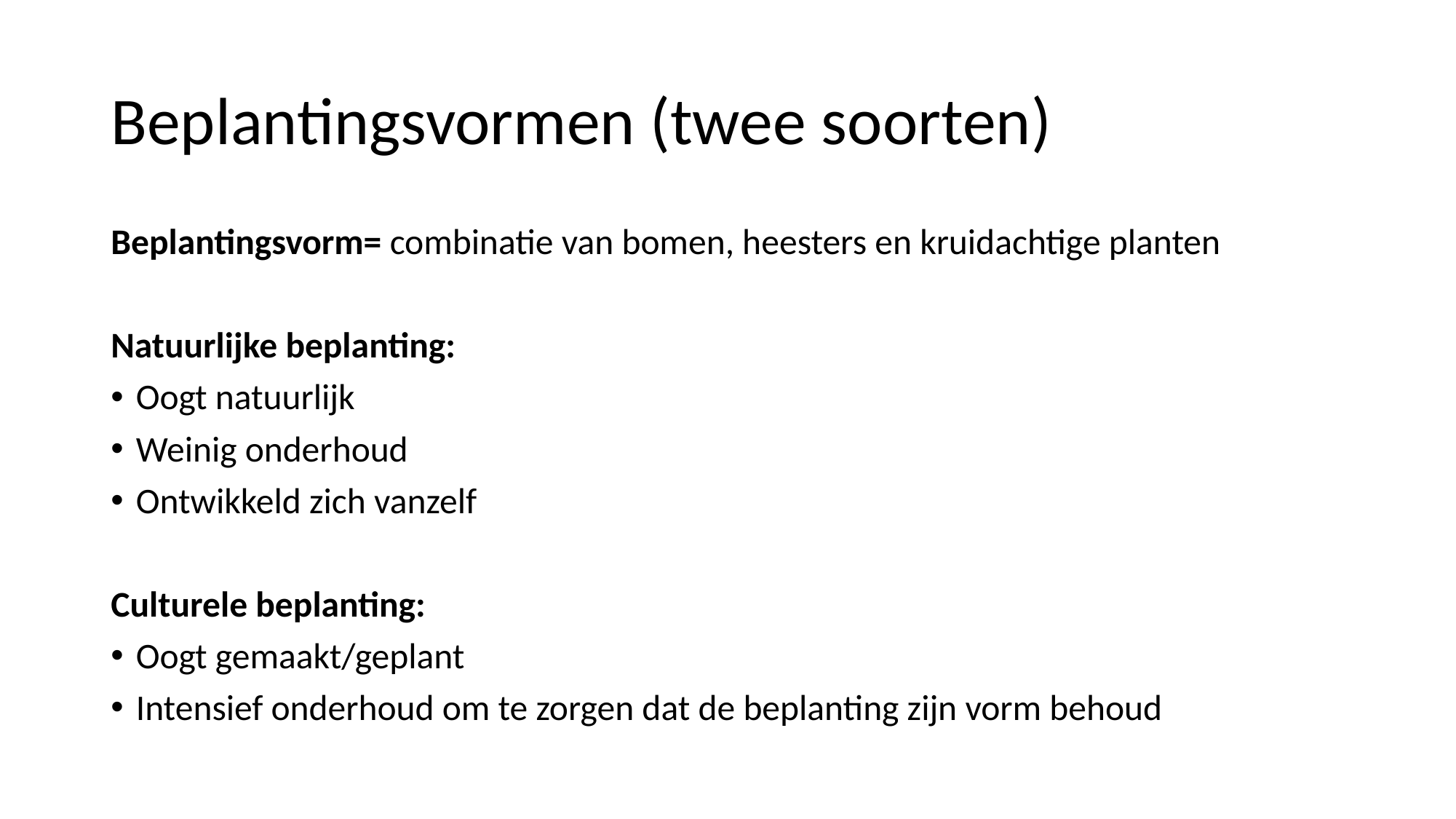

# Beplantingsvormen (twee soorten)
Beplantingsvorm= combinatie van bomen, heesters en kruidachtige planten

Natuurlijke beplanting:
Oogt natuurlijk
Weinig onderhoud
Ontwikkeld zich vanzelf

Culturele beplanting:
Oogt gemaakt/geplant
Intensief onderhoud om te zorgen dat de beplanting zijn vorm behoud